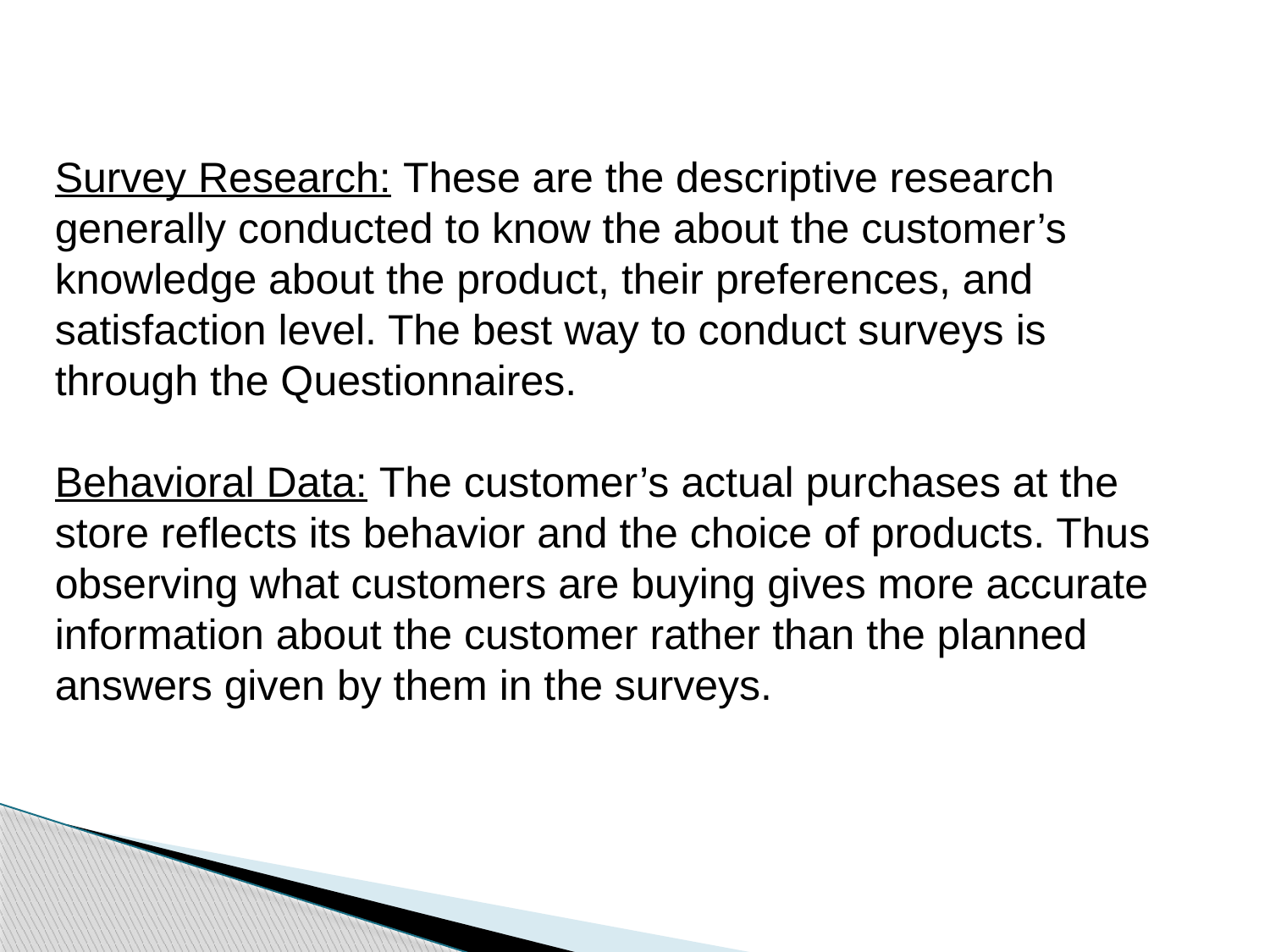

Survey Research: These are the descriptive research generally conducted to know the about the customer’s knowledge about the product, their preferences, and satisfaction level. The best way to conduct surveys is through the Questionnaires.

Behavioral Data: The customer’s actual purchases at the store reflects its behavior and the choice of products. Thus observing what customers are buying gives more accurate information about the customer rather than the planned answers given by them in the surveys.